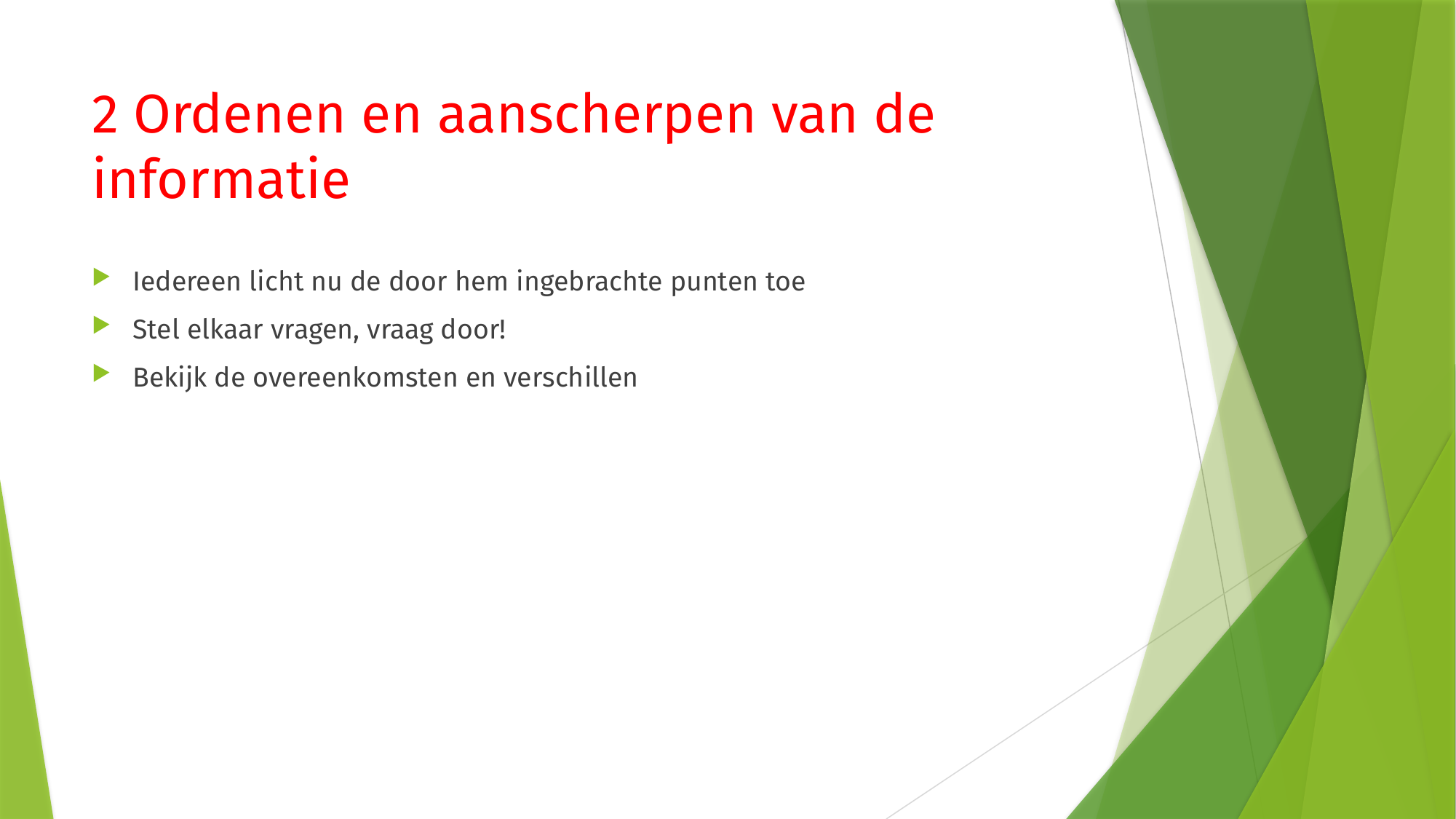

# 2 Ordenen en aanscherpen van de informatie
Iedereen licht nu de door hem ingebrachte punten toe
Stel elkaar vragen, vraag door!
Bekijk de overeenkomsten en verschillen